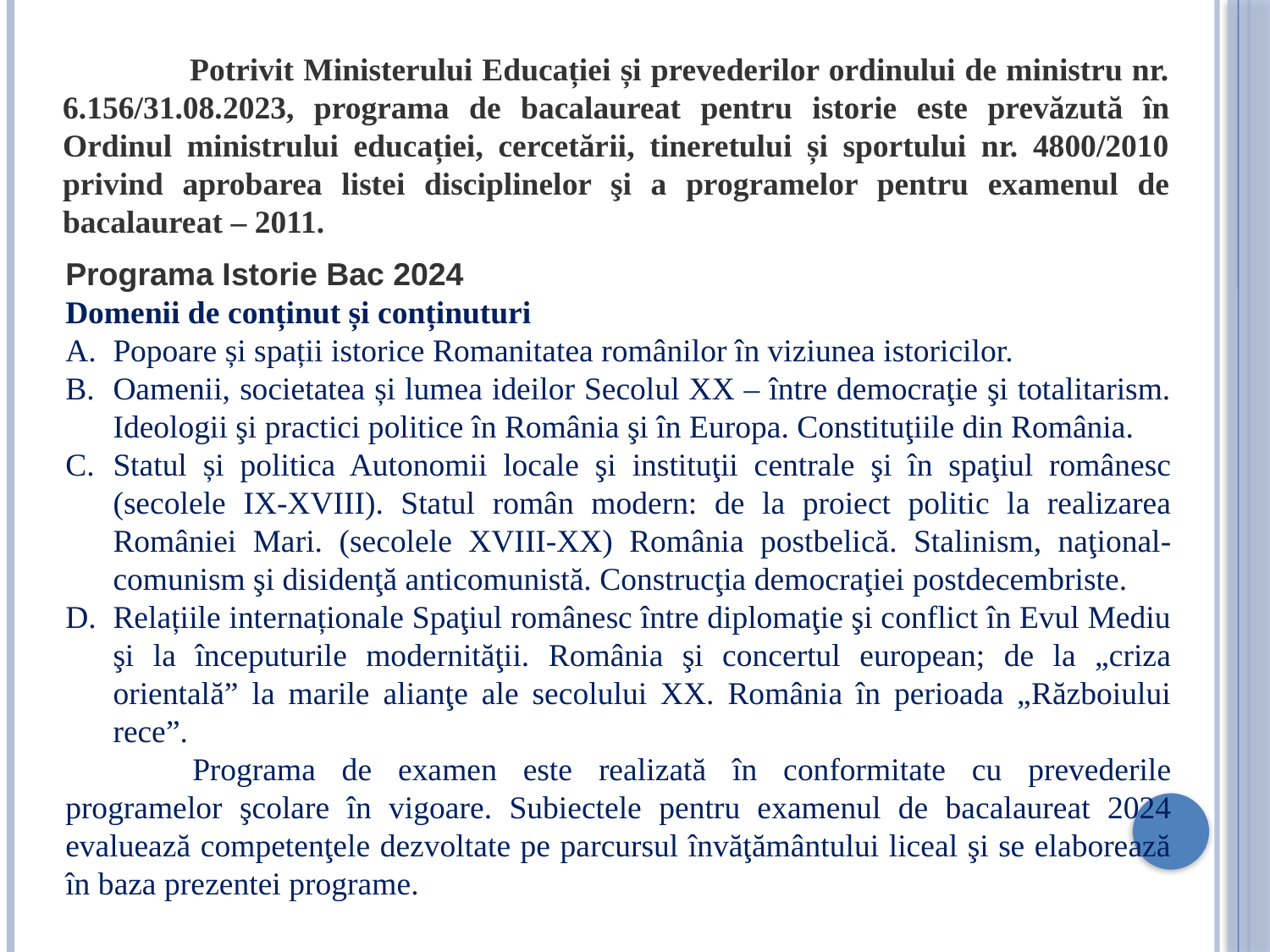

Potrivit Ministerului Educației și prevederilor ordinului de ministru nr. 6.156/31.08.2023, programa de bacalaureat pentru istorie este prevăzută în Ordinul ministrului educației, cercetării, tineretului și sportului nr. 4800/2010 privind aprobarea listei disciplinelor şi a programelor pentru examenul de bacalaureat – 2011.
Programa Istorie Bac 2024
Domenii de conținut și conținuturi
Popoare și spații istorice Romanitatea românilor în viziunea istoricilor.
Oamenii, societatea și lumea ideilor Secolul XX – între democraţie şi totalitarism. Ideologii şi practici politice în România şi în Europa. Constituţiile din România.
Statul și politica Autonomii locale şi instituţii centrale şi în spaţiul românesc (secolele IX-XVIII). Statul român modern: de la proiect politic la realizarea României Mari. (secolele XVIII-XX) România postbelică. Stalinism, naţional-comunism şi disidenţă anticomunistă. Construcţia democraţiei postdecembriste.
Relațiile internaționale Spaţiul românesc între diplomaţie şi conflict în Evul Mediu şi la începuturile modernităţii. România şi concertul european; de la „criza orientală” la marile alianţe ale secolului XX. România în perioada „Războiului rece”.
	Programa de examen este realizată în conformitate cu prevederile programelor şcolare în vigoare. Subiectele pentru examenul de bacalaureat 2024 evaluează competenţele dezvoltate pe parcursul învăţământului liceal şi se elaborează în baza prezentei programe.